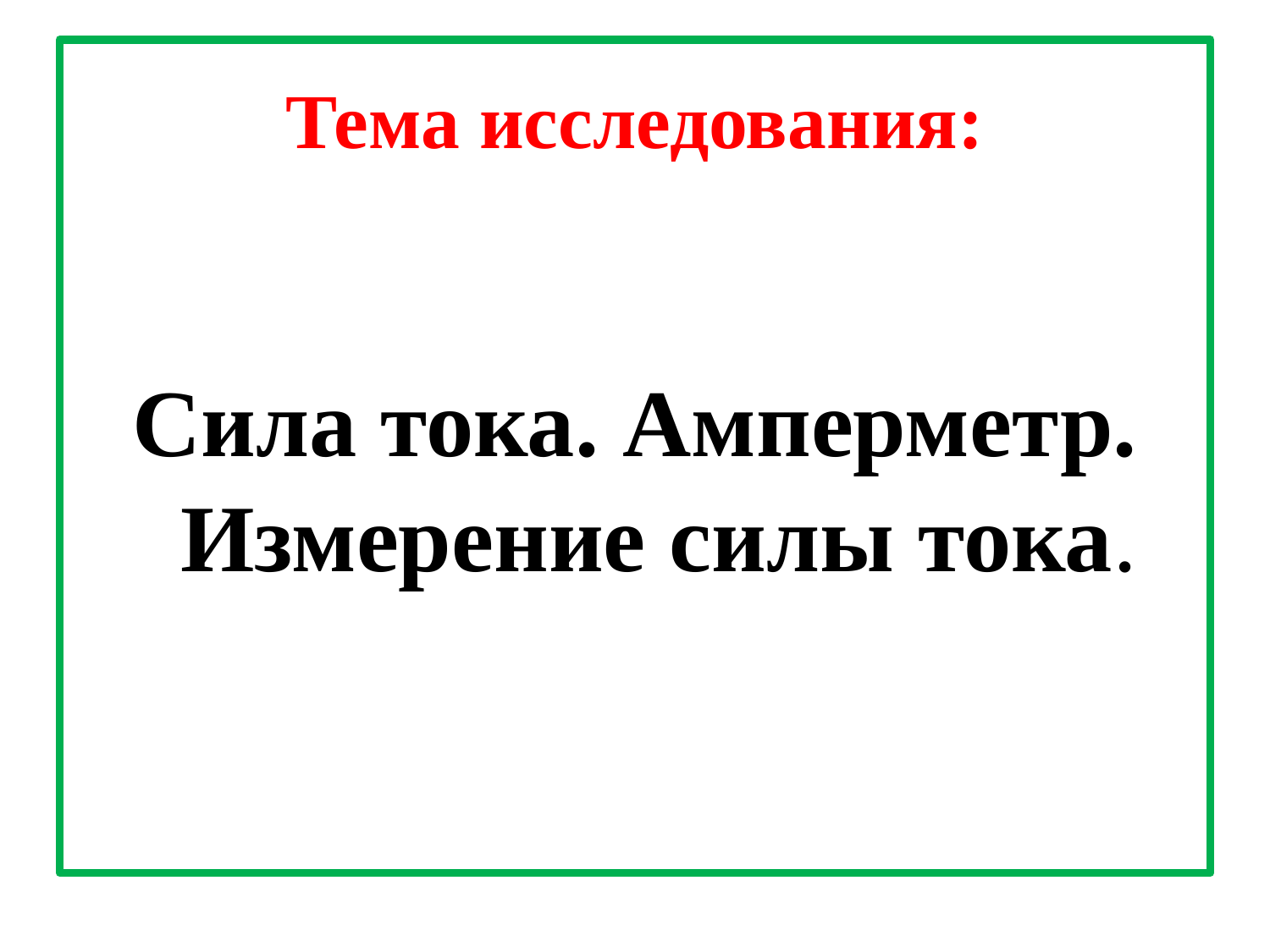

# Тема исследования:

Сила тока. Амперметр. Измерение силы тока.